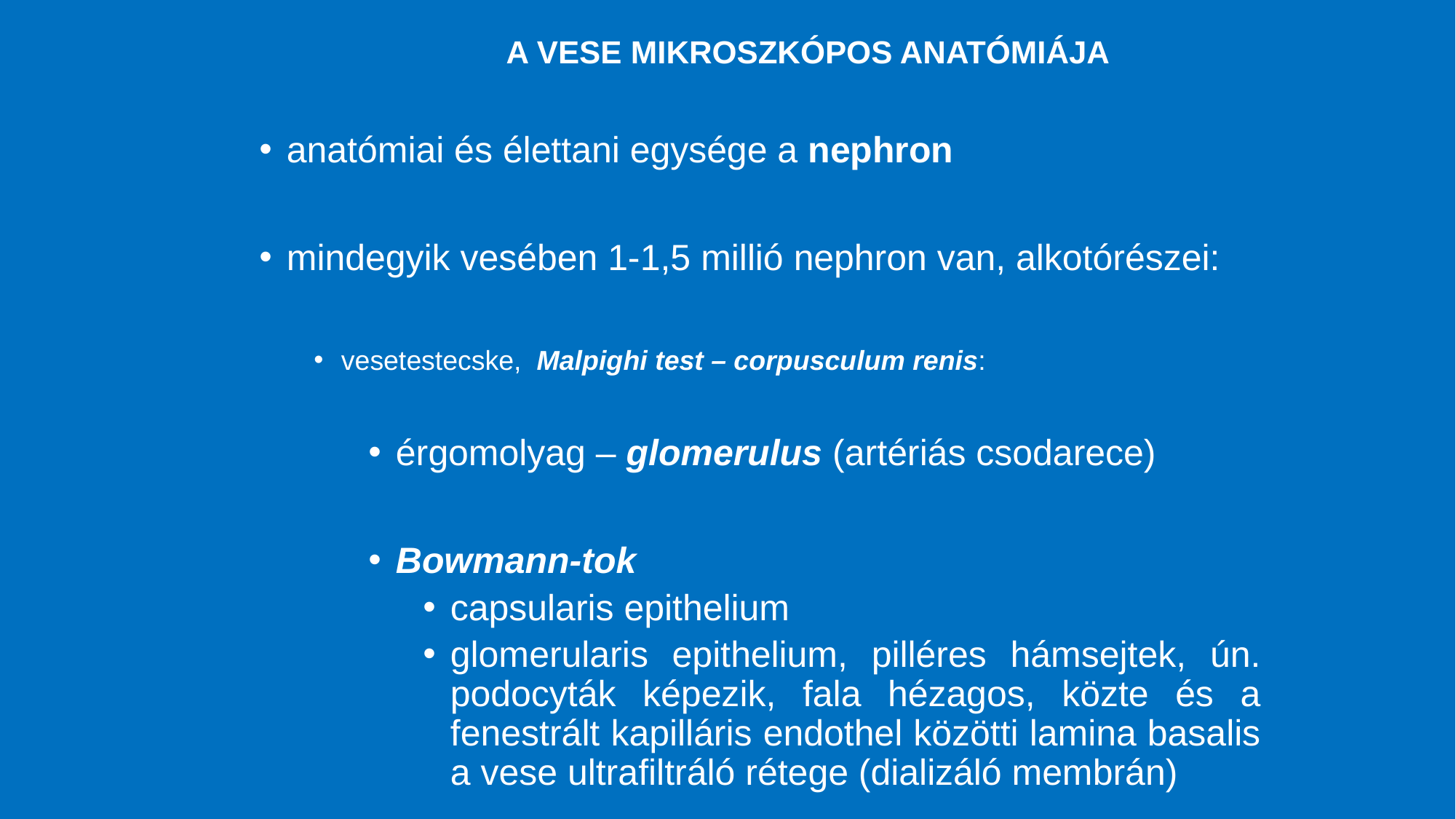

# A vese mikroszkópos anatómiája
anatómiai és élettani egysége a nephron

mindegyik vesében 1-1,5 millió nephron van, alkotórészei:

vesetestecske,  Malpighi test – corpusculum renis:

érgomolyag – glomerulus (artériás csodarece)

Bowmann-tok
capsularis epithelium
glomerularis epithelium, pilléres hámsejtek, ún. podocyták képezik, fala hézagos, közte és a fenestrált kapilláris endothel közötti lamina basalis a vese ultrafiltráló rétege (dializáló membrán)